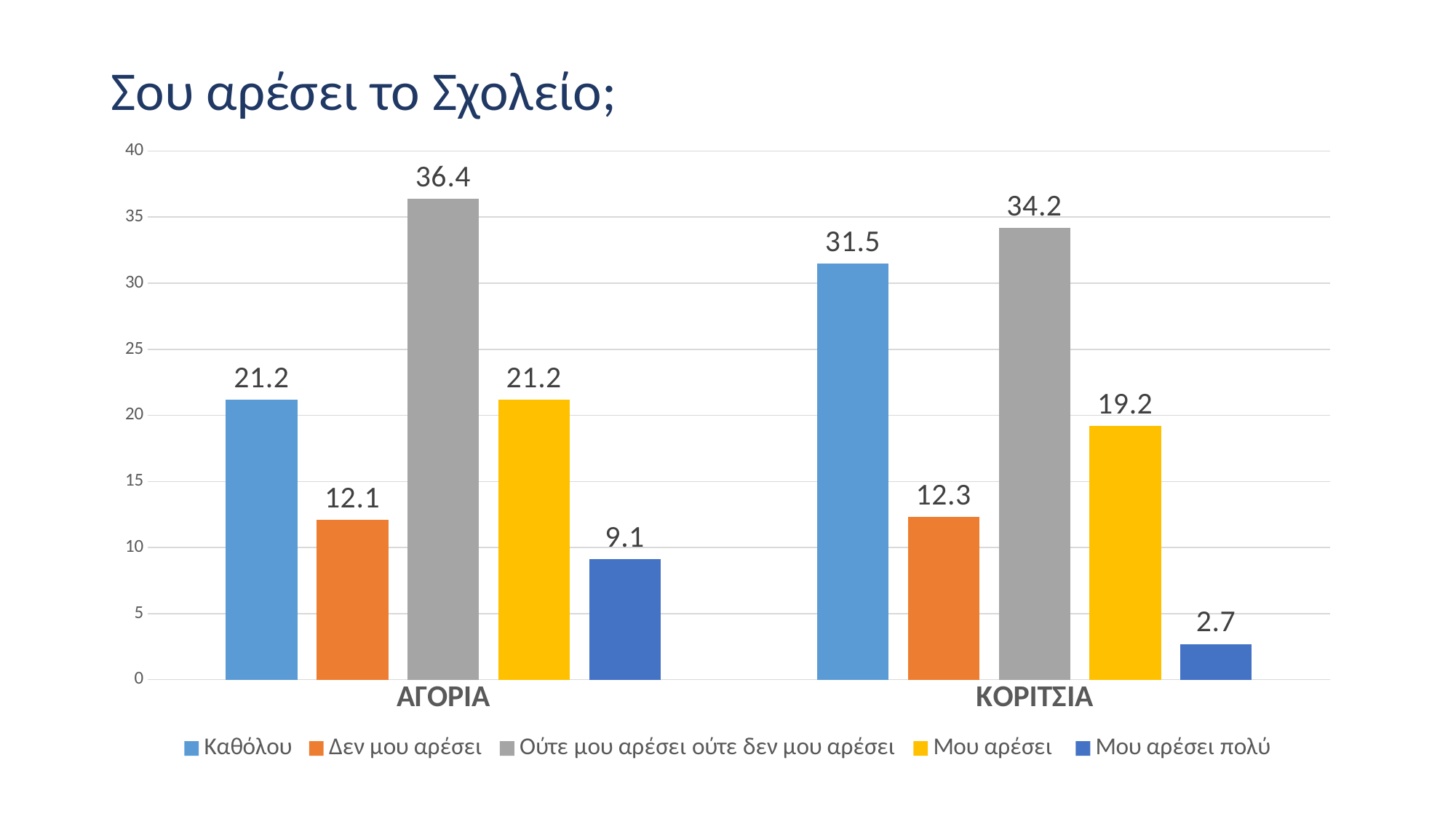

# Σου αρέσει το Σχολείο;

### Chart

| Category | Καθόλου | Δεν μου αρέσει | Ούτε μου αρέσει ούτε δεν μου αρέσει | Μου αρέσει  | Μου αρέσει πολύ |
|---|---|---|---|---|---|
| ΑΓΟΡΙΑ | 21.2 | 12.1 | 36.4 | 21.2 | 9.1 |
| ΚΟΡΙΤΣΙΑ | 31.5 | 12.3 | 34.2 | 19.2 | 2.7 |